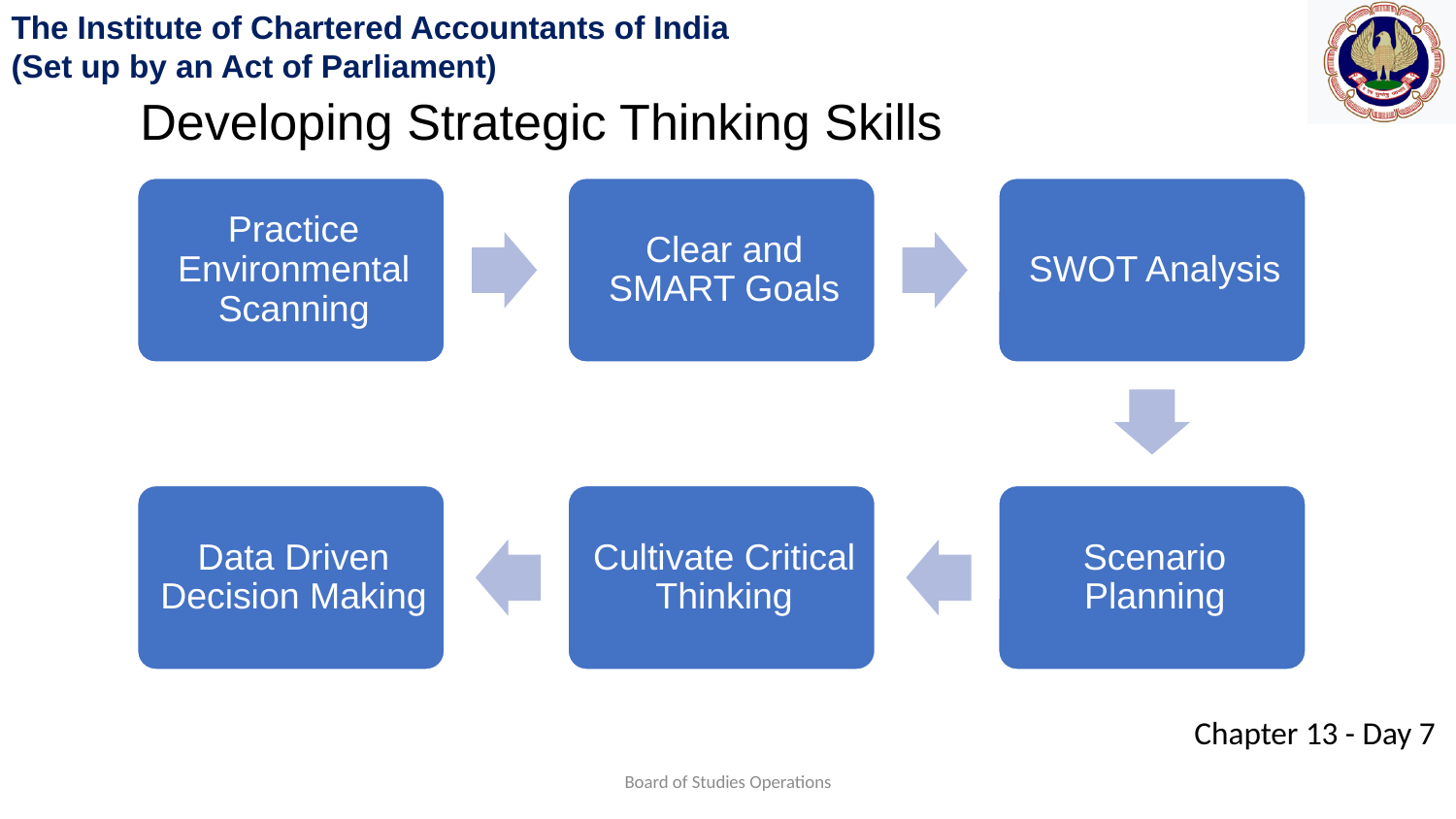

Developing Strategic Thinking Skills
Practice Environmental Scanning

Clear and SMART Goals

SWOT Analysis

Scenario Planning

Cultivate Critical Thinking

Data Driven Decision Making
Board of Studies Operations